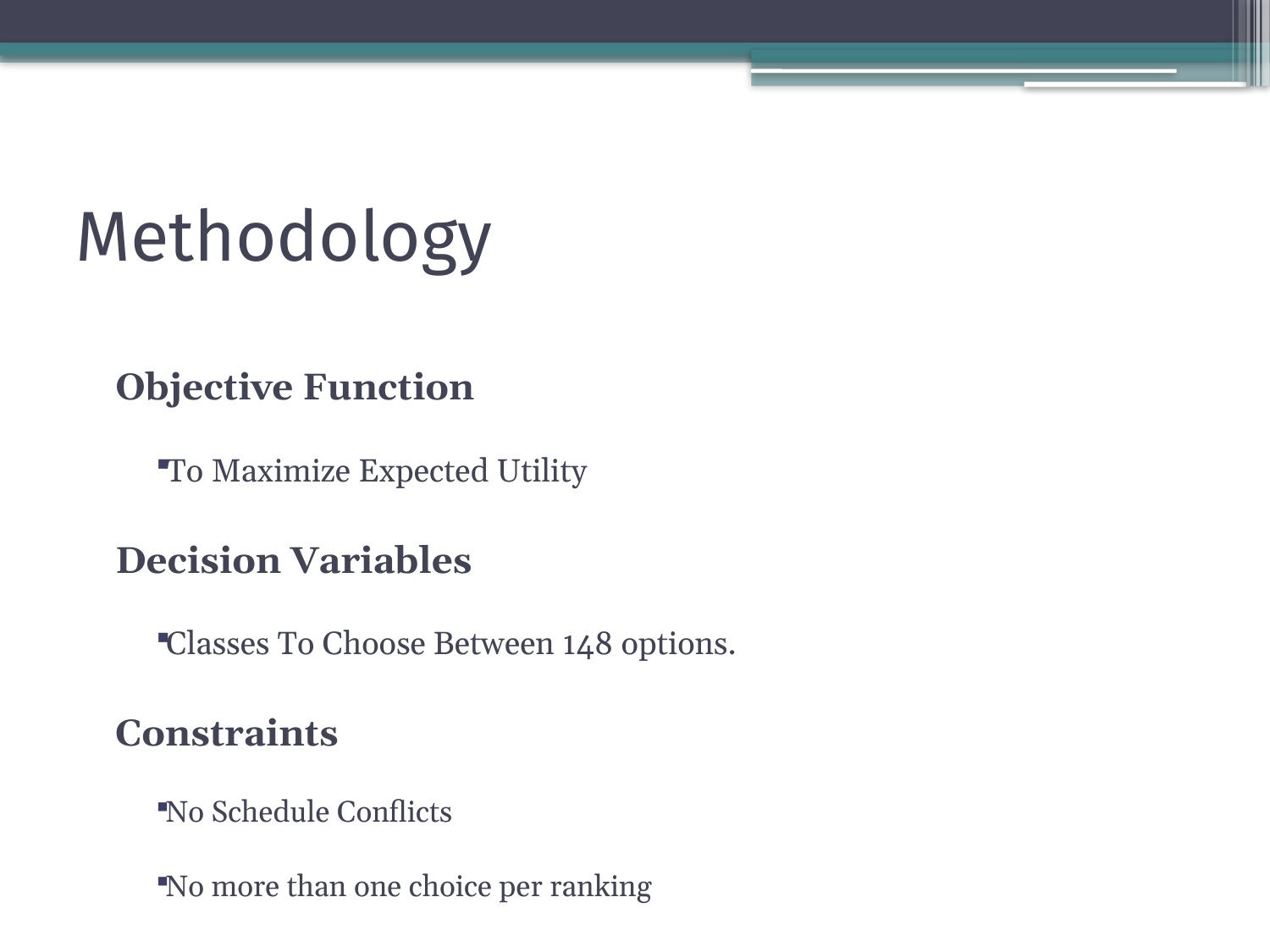

# Methodology
Objective Function
To Maximize Expected Utility
Decision Variables
Classes To Choose Between 148 options.
Constraints
No Schedule Conflicts
No more than one choice per ranking
Ban